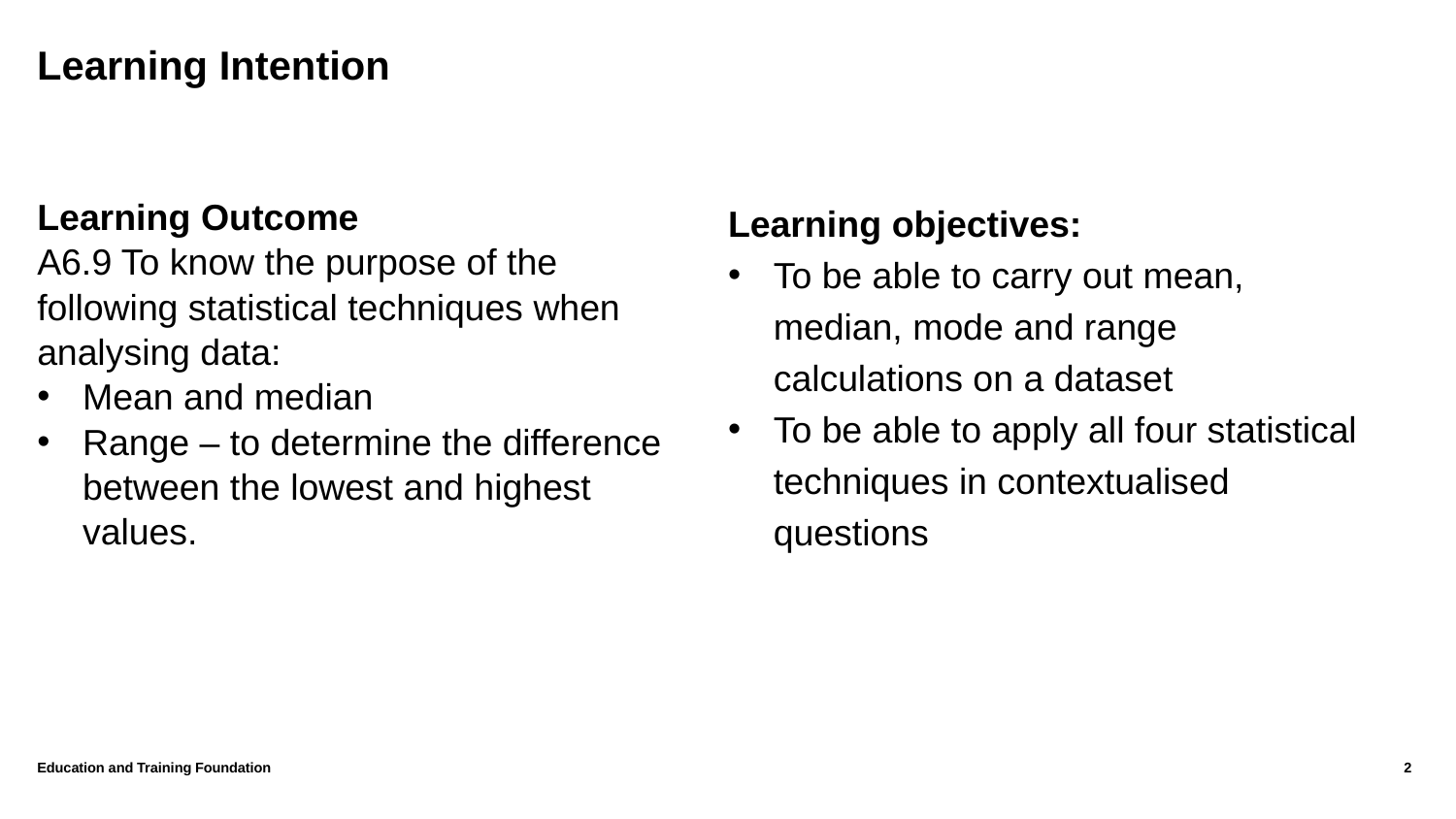

# Learning Intention
Learning objectives:
To be able to carry out mean, median, mode and range calculations on a dataset
To be able to apply all four statistical techniques in contextualised questions

Learning Outcome
A6.9 To know the purpose of the following statistical techniques when analysing data:
Mean and median
Range – to determine the difference between the lowest and highest values.

Education and Training Foundation
2